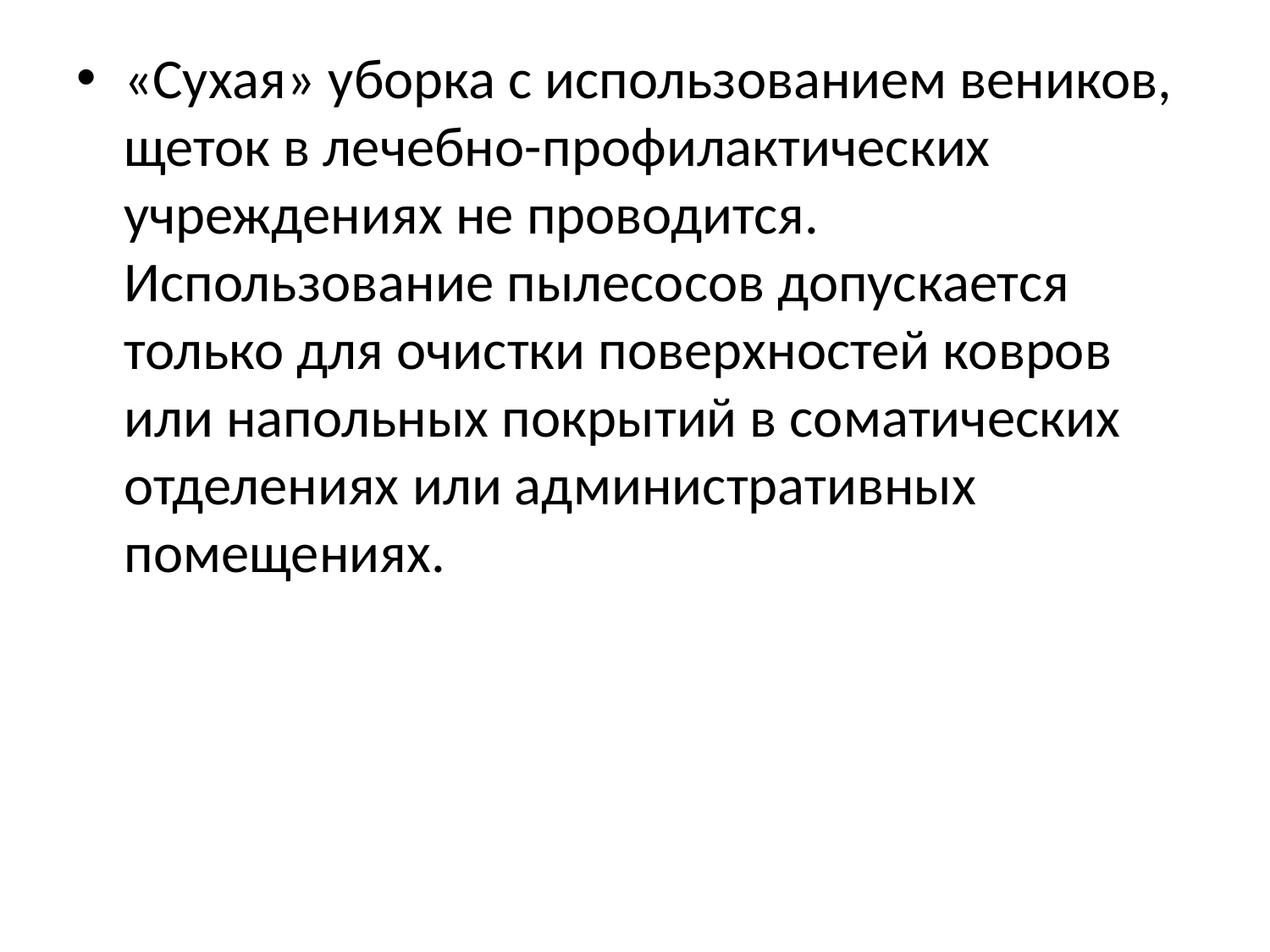

«Сухая» уборка с использованием веников, щеток в лечебно-профилактических учреждениях не проводится. Использование пылесосов допускается только для очистки поверхностей ковров или напольных покрытий в соматических отделениях или административных помещениях.